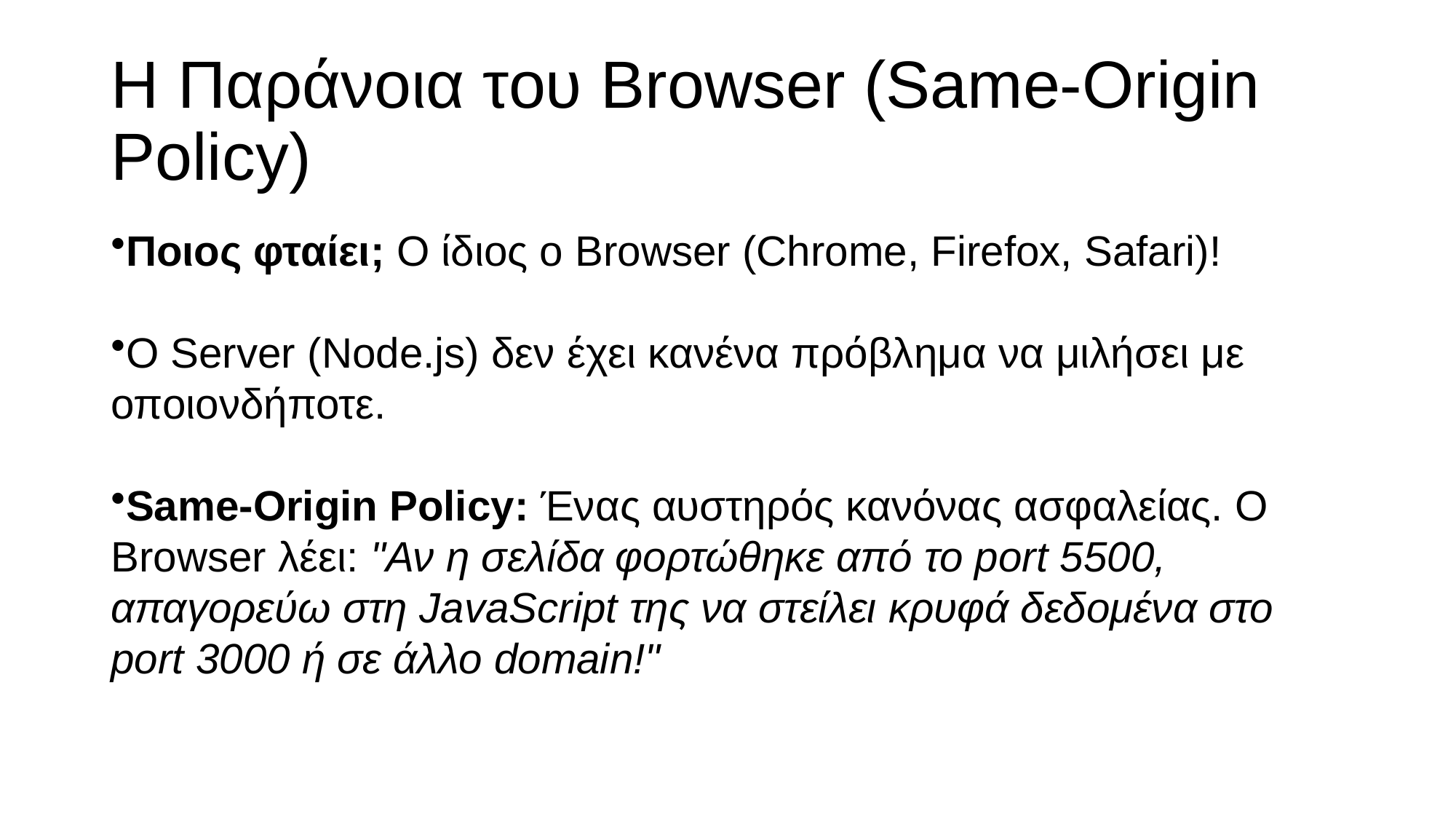

# Η Παράνοια του Browser (Same-Origin Policy)
Ποιος φταίει; Ο ίδιος ο Browser (Chrome, Firefox, Safari)!

Ο Server (Node.js) δεν έχει κανένα πρόβλημα να μιλήσει με οποιονδήποτε.

Same-Origin Policy: Ένας αυστηρός κανόνας ασφαλείας. Ο Browser λέει: "Αν η σελίδα φορτώθηκε από το port 5500, απαγορεύω στη JavaScript της να στείλει κρυφά δεδομένα στο port 3000 ή σε άλλο domain!"